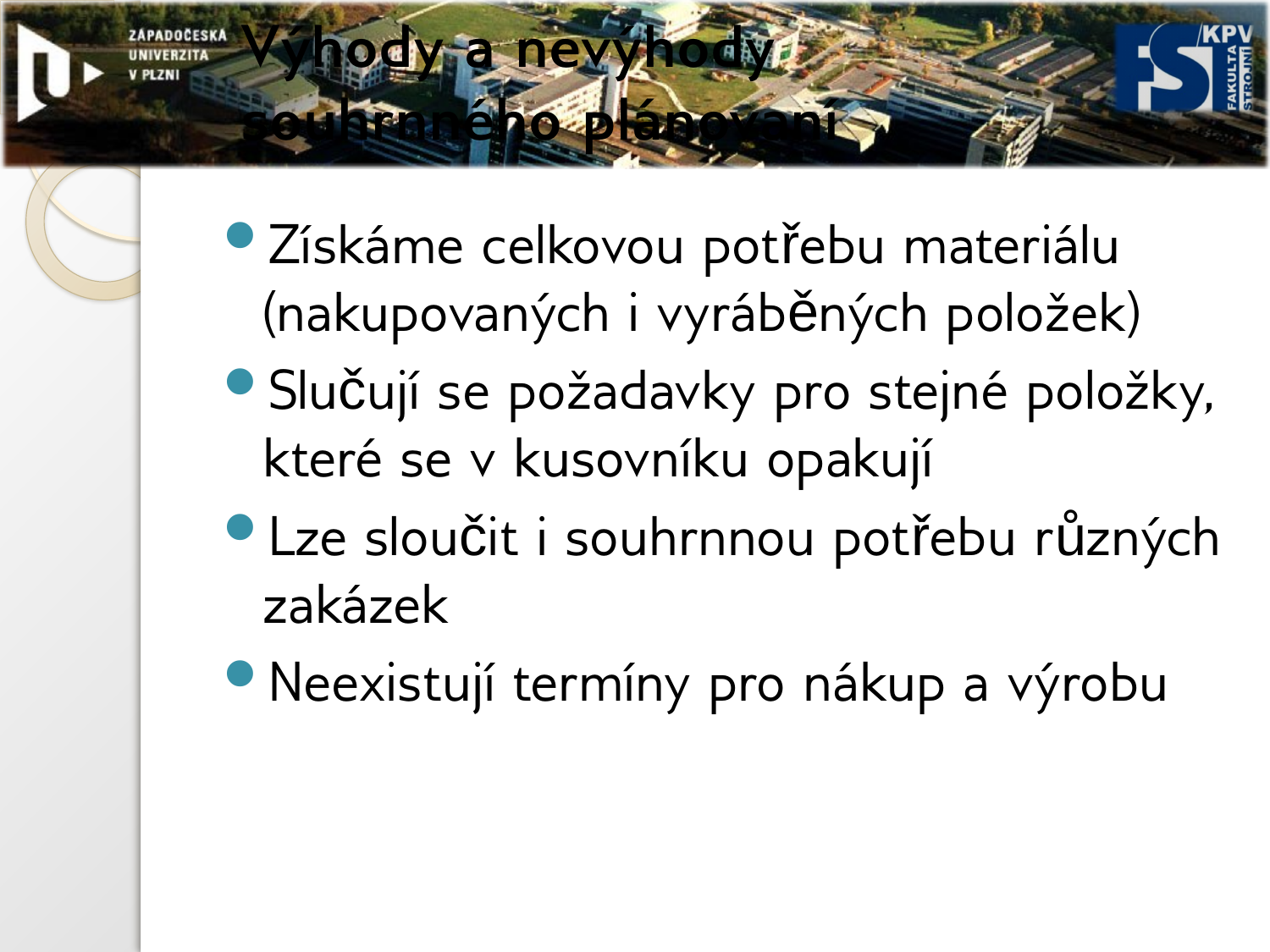

# Výhody a nevýhody souhrnného plánovaní
Získáme celkovou potřebu materiálu (nakupovaných i vyráběných položek)
Slučují se požadavky pro stejné položky, které se v kusovníku opakují
Lze sloučit i souhrnnou potřebu různých zakázek
Neexistují termíny pro nákup a výrobu